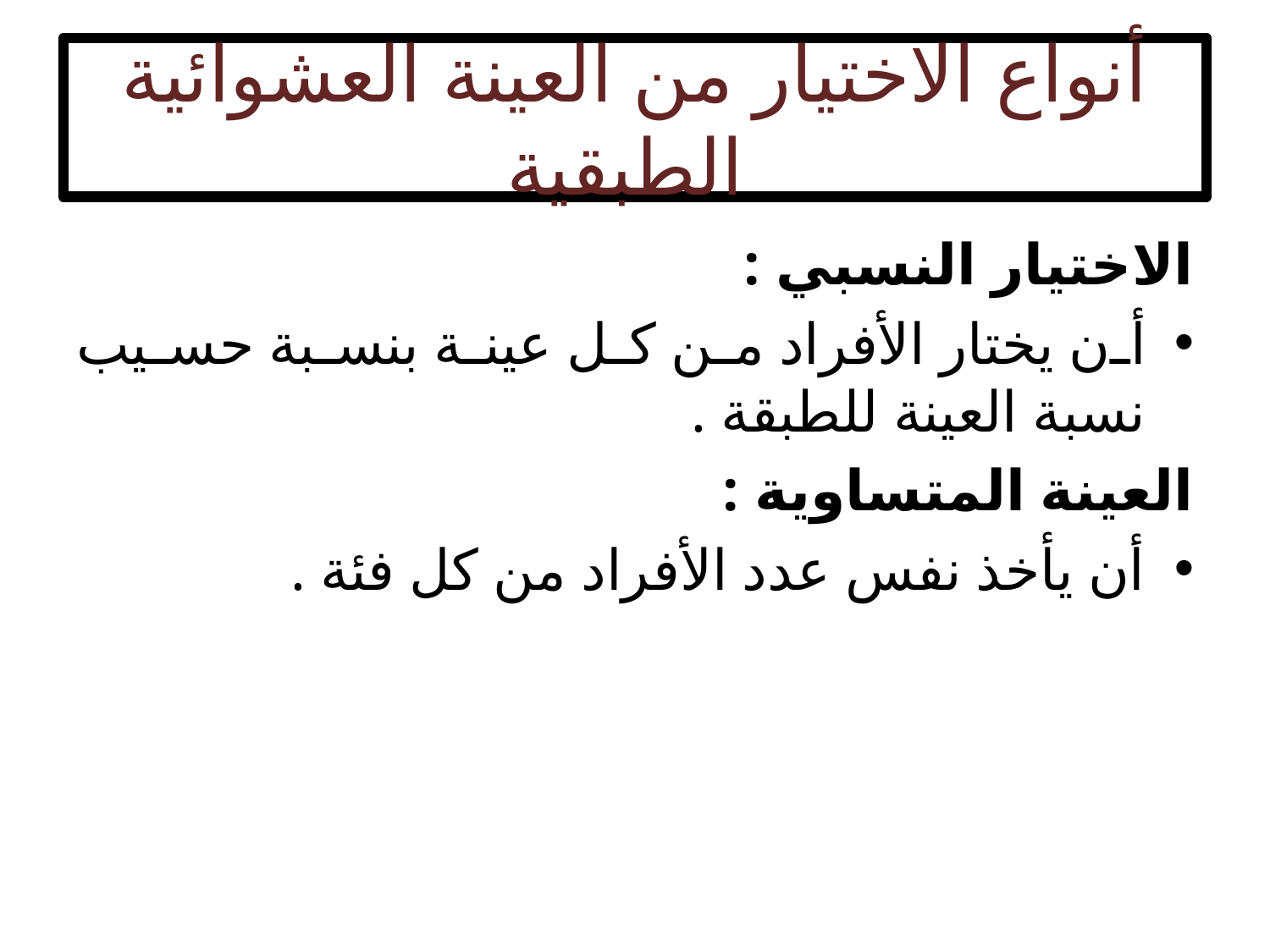

# أنواع الاختيار من العينة العشوائية الطبقية
الاختيار النسبي :
أن يختار الأفراد من كل عينة بنسبة حسيب نسبة العينة للطبقة .
العينة المتساوية :
أن يأخذ نفس عدد الأفراد من كل فئة .